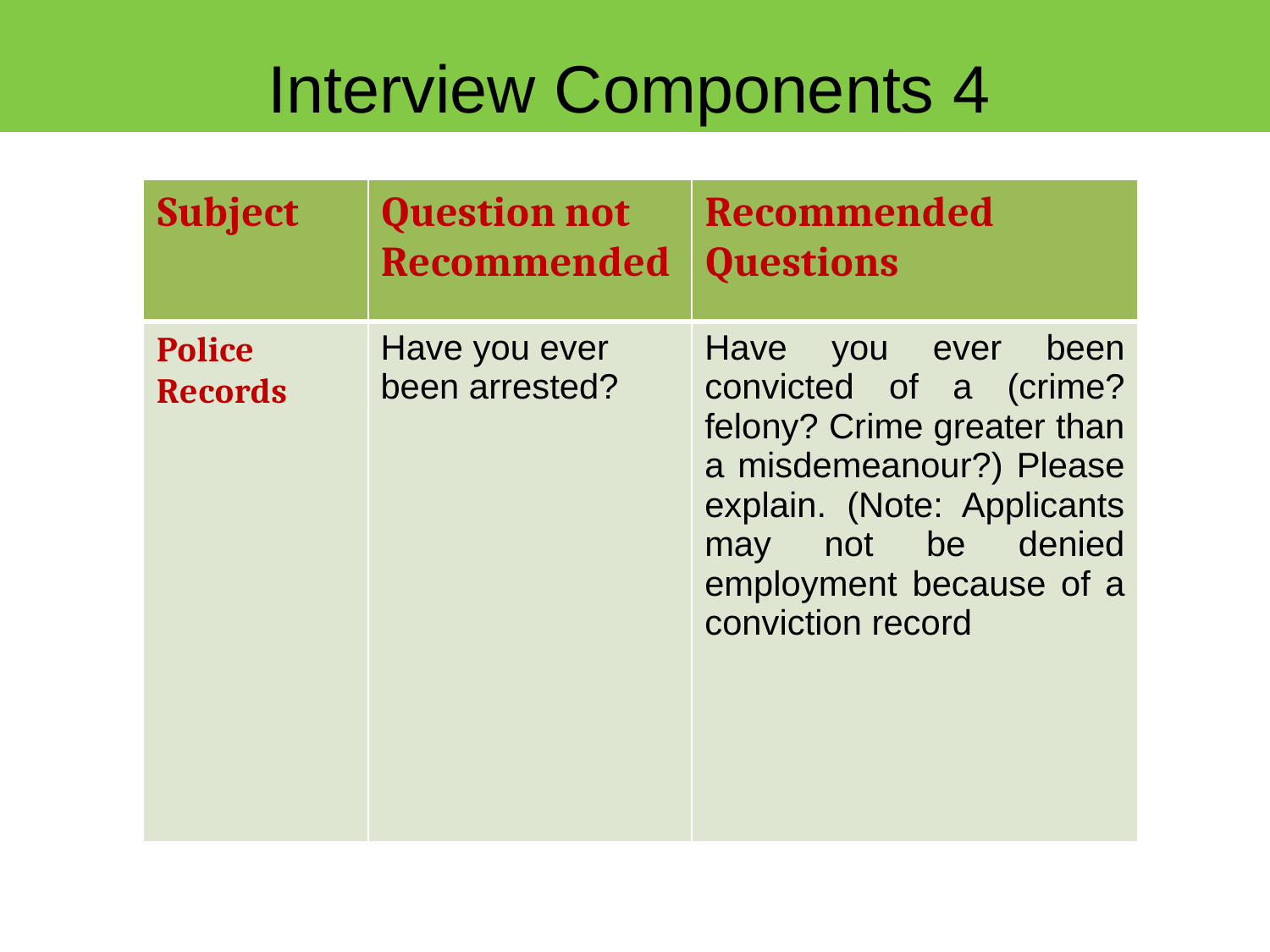

Interview Components 4

| Subject | Question not Recommended | Recommended Questions |
| --- | --- | --- |
| Police Records | Have you ever been arrested? | Have you ever been convicted of a (crime? felony? Crime greater than a misdemeanour?) Please explain. (Note: Applicants may not be denied employment because of a conviction record |